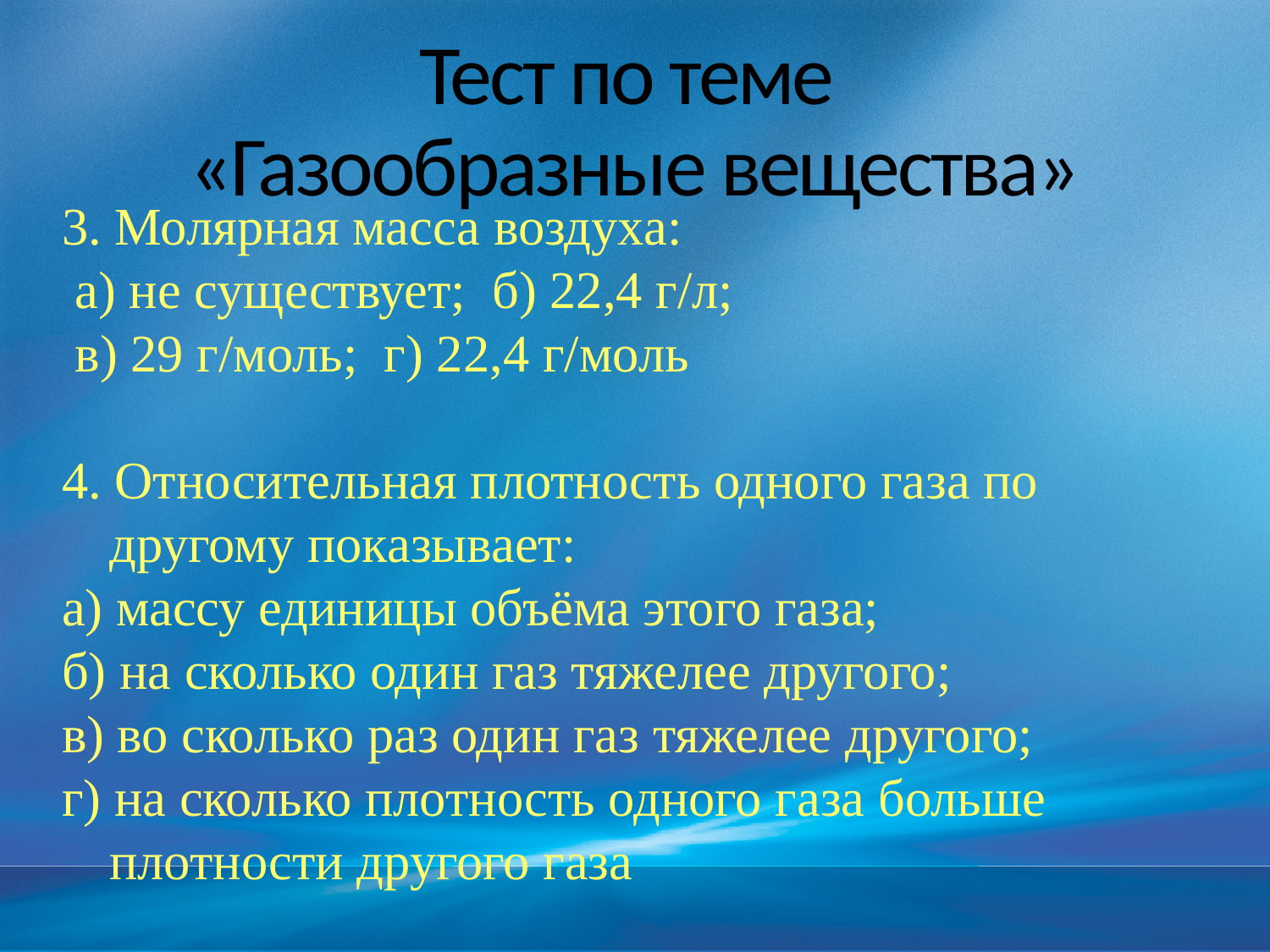

# Тест по теме «Газообразные вещества»
3. Молярная масса воздуха:
 а) не существует;  б) 22,4 г/л;
 в) 29 г/моль;  г) 22,4 г/моль

4. Относительная плотность одного газа по другому показывает:
а) массу единицы объёма этого газа;
б) на сколько один газ тяжелее другого;
в) во сколько раз один газ тяжелее другого;
г) на сколько плотность одного газа больше плотности другого газа